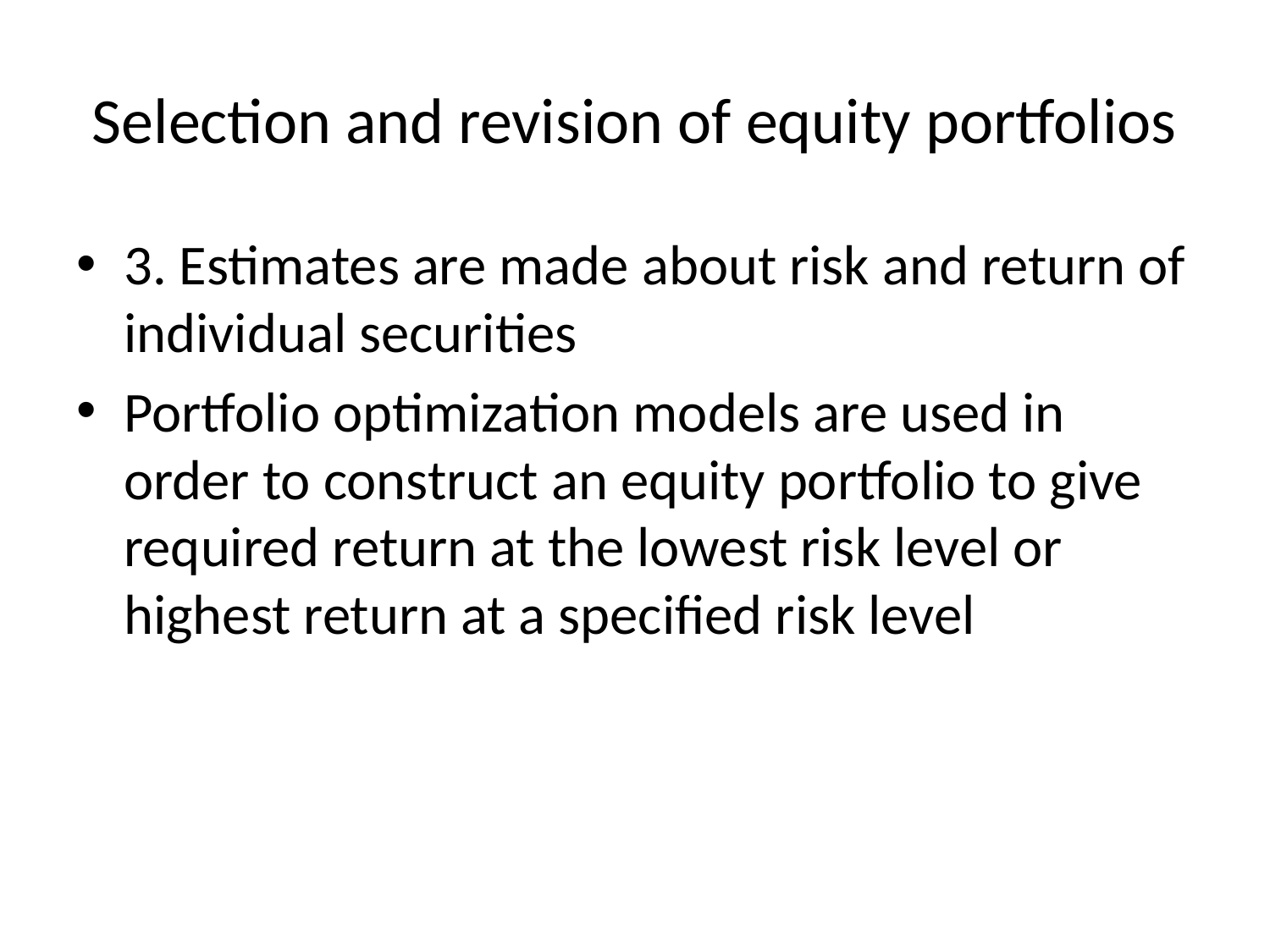

# Selection and revision of equity portfolios
3. Estimates are made about risk and return of individual securities
Portfolio optimization models are used in order to construct an equity portfolio to give required return at the lowest risk level or highest return at a specified risk level